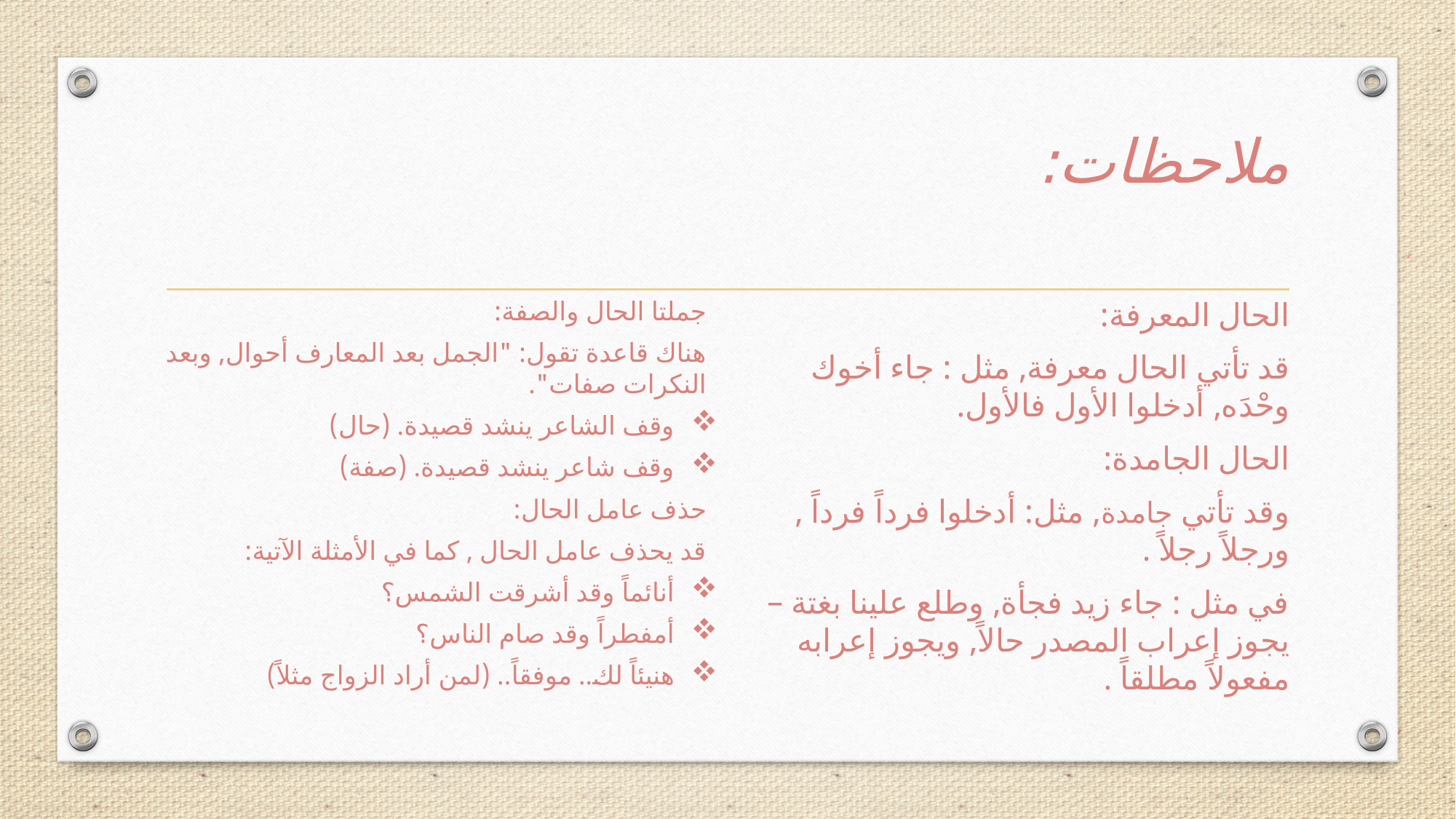

# ملاحظات:
جملتا الحال والصفة:
هناك قاعدة تقول: "الجمل بعد المعارف أحوال, وبعد النكرات صفات".
وقف الشاعر ينشد قصيدة. (حال)
وقف شاعر ينشد قصيدة. (صفة)
حذف عامل الحال:
قد يحذف عامل الحال , كما في الأمثلة الآتية:
أنائماً وقد أشرقت الشمس؟
أمفطراً وقد صام الناس؟
هنيئاً لك.. موفقاً.. (لمن أراد الزواج مثلاً)

الحال المعرفة:
قد تأتي الحال معرفة, مثل : جاء أخوك وحْدَه, أدخلوا الأول فالأول.
الحال الجامدة:
وقد تأتي جامدة, مثل: أدخلوا فرداً فرداً , ورجلاً رجلاً .
في مثل : جاء زيد فجأة, وطلع علينا بغتة – يجوز إعراب المصدر حالاً, ويجوز إعرابه مفعولاً مطلقاً .